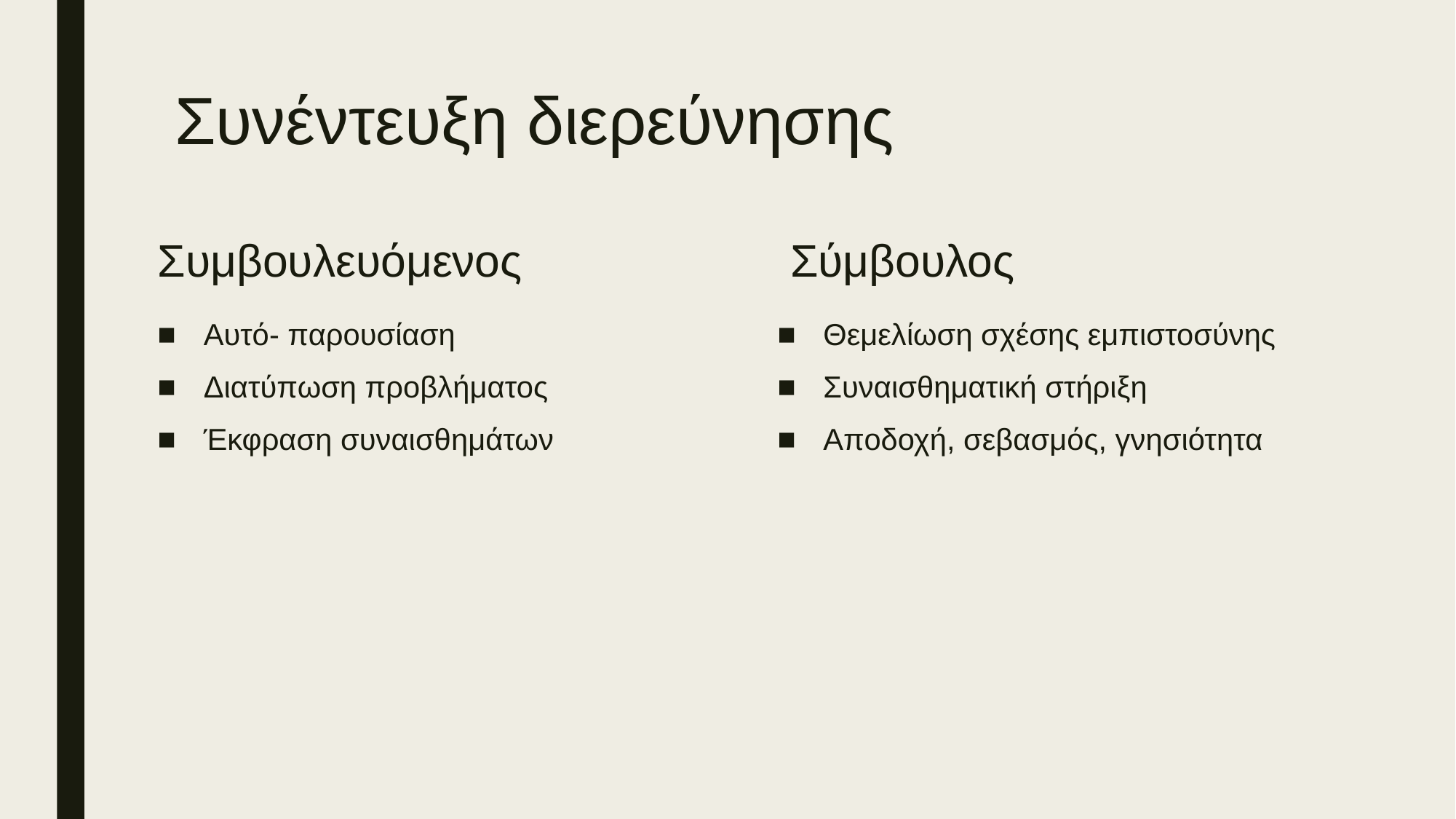

# Συνέντευξη διερεύνησης
Συμβουλευόμενος
Σύμβουλος
Αυτό- παρουσίαση
Διατύπωση προβλήματος
Έκφραση συναισθημάτων

Θεμελίωση σχέσης εμπιστοσύνης
Συναισθηματική στήριξη
Αποδοχή, σεβασμός, γνησιότητα